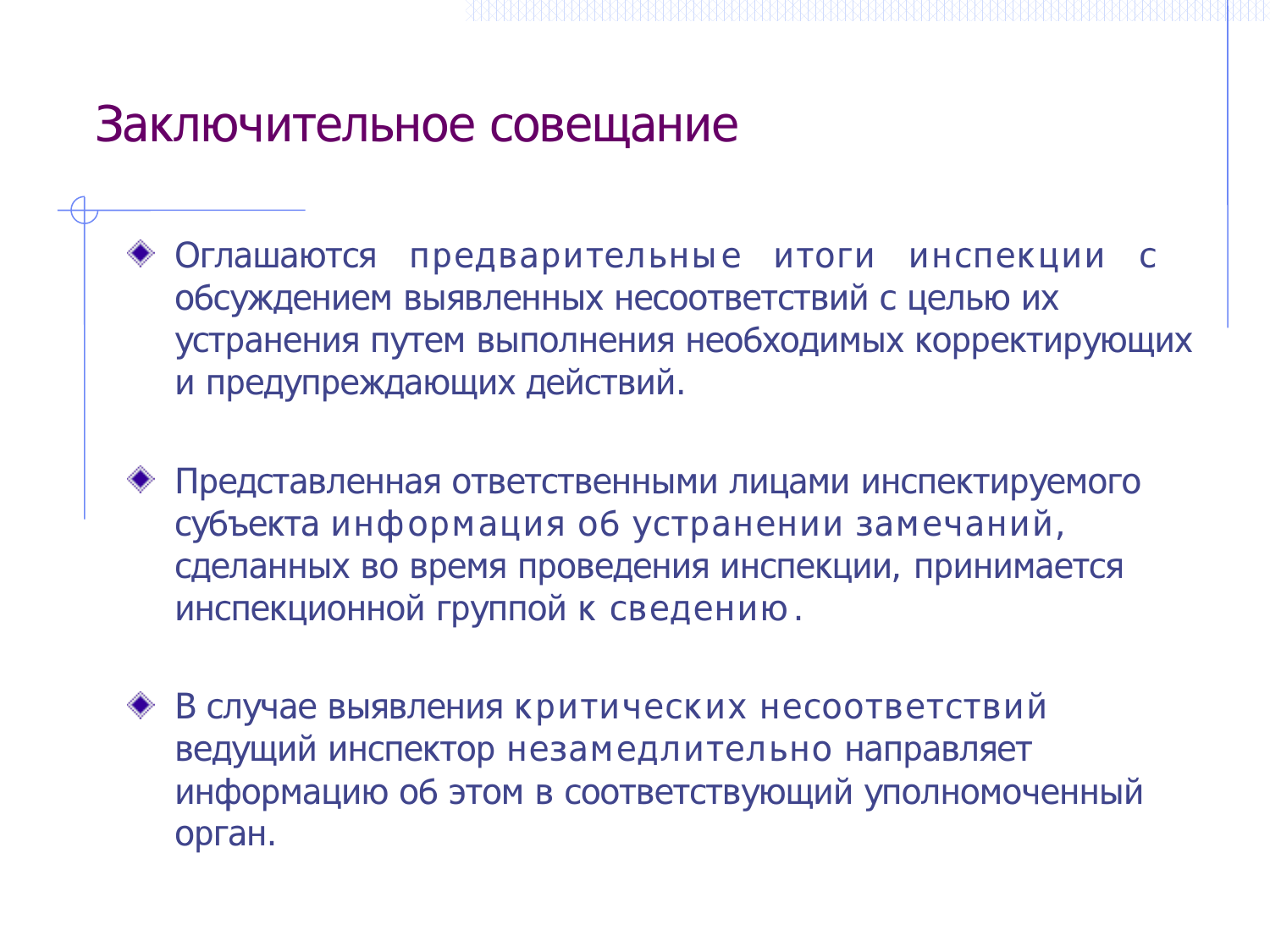

Заключительное совещание
Оглашаются   предварительные   итоги   инспекции   с   обсуждением выявленных несоответствий с целью их устранения путем выполнения необходимых корректирующих и предупреждающих действий.

Представленная ответственными лицами инспектируемого субъекта информация об устранении замечаний, сделанных во время проведения инспекции, принимается инспекционной группой к сведению.

В случае выявления критических несоответствий ведущий инспектор незамедлительно направляет информацию об этом в соответствующий уполномоченный орган.